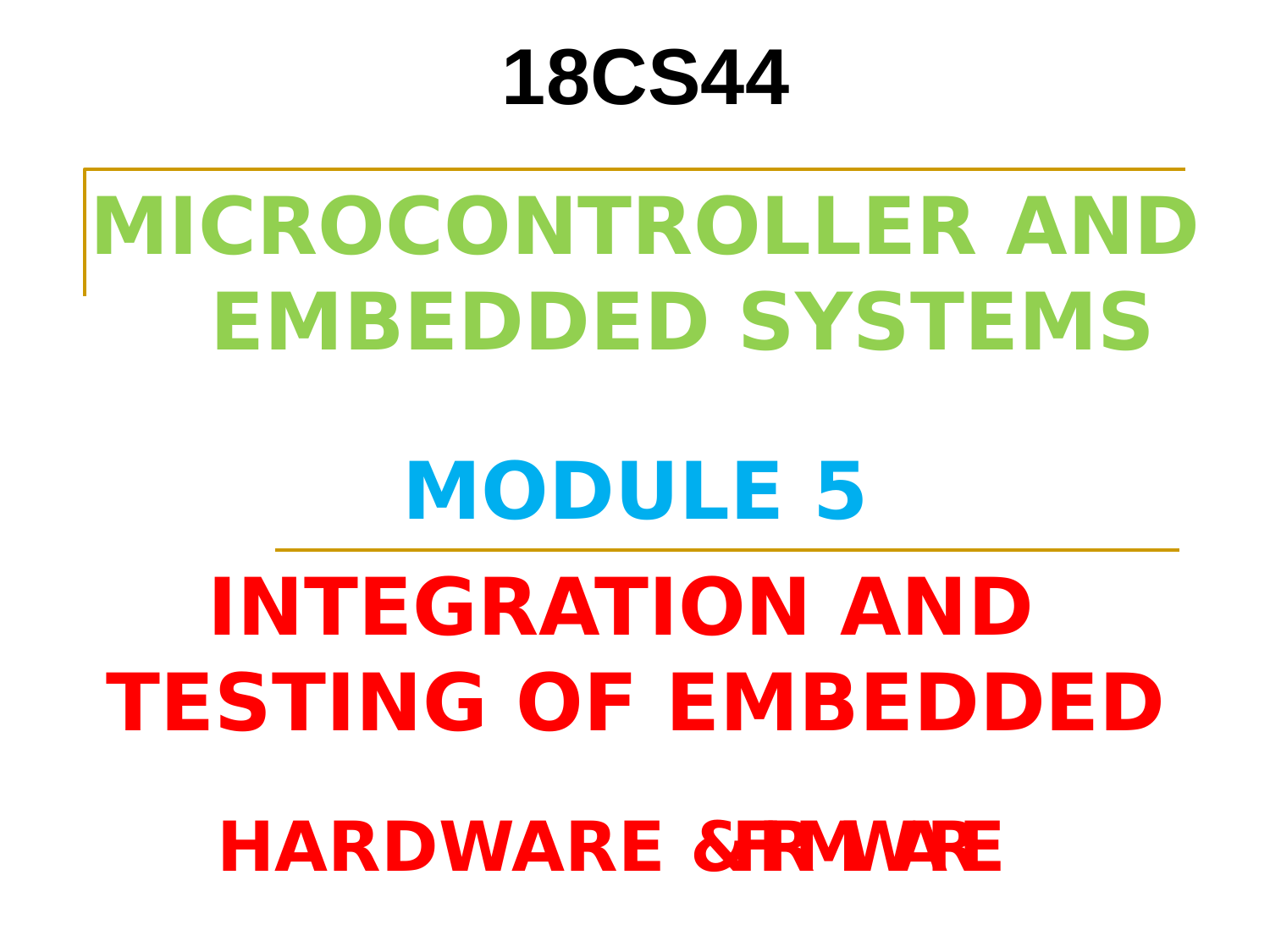

# 18CS44

MICROCONTROLLER AND  EMBEDDED SYSTEMS
MODULE 5
INTEGRATION AND  TESTING OF EMBEDDED
HARDWARE & FIRMWARE